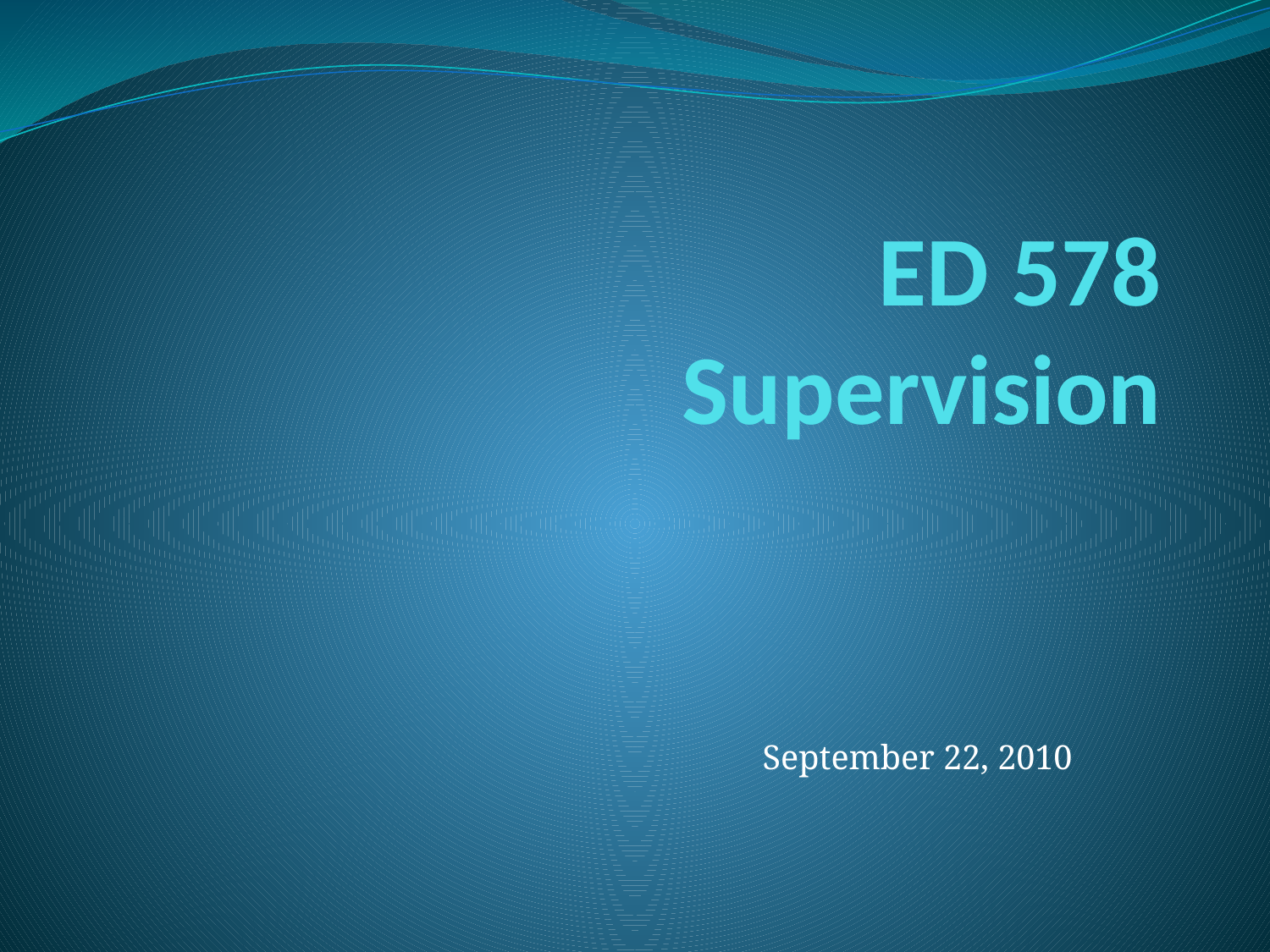

# ED 578 Supervision
September 22, 2010